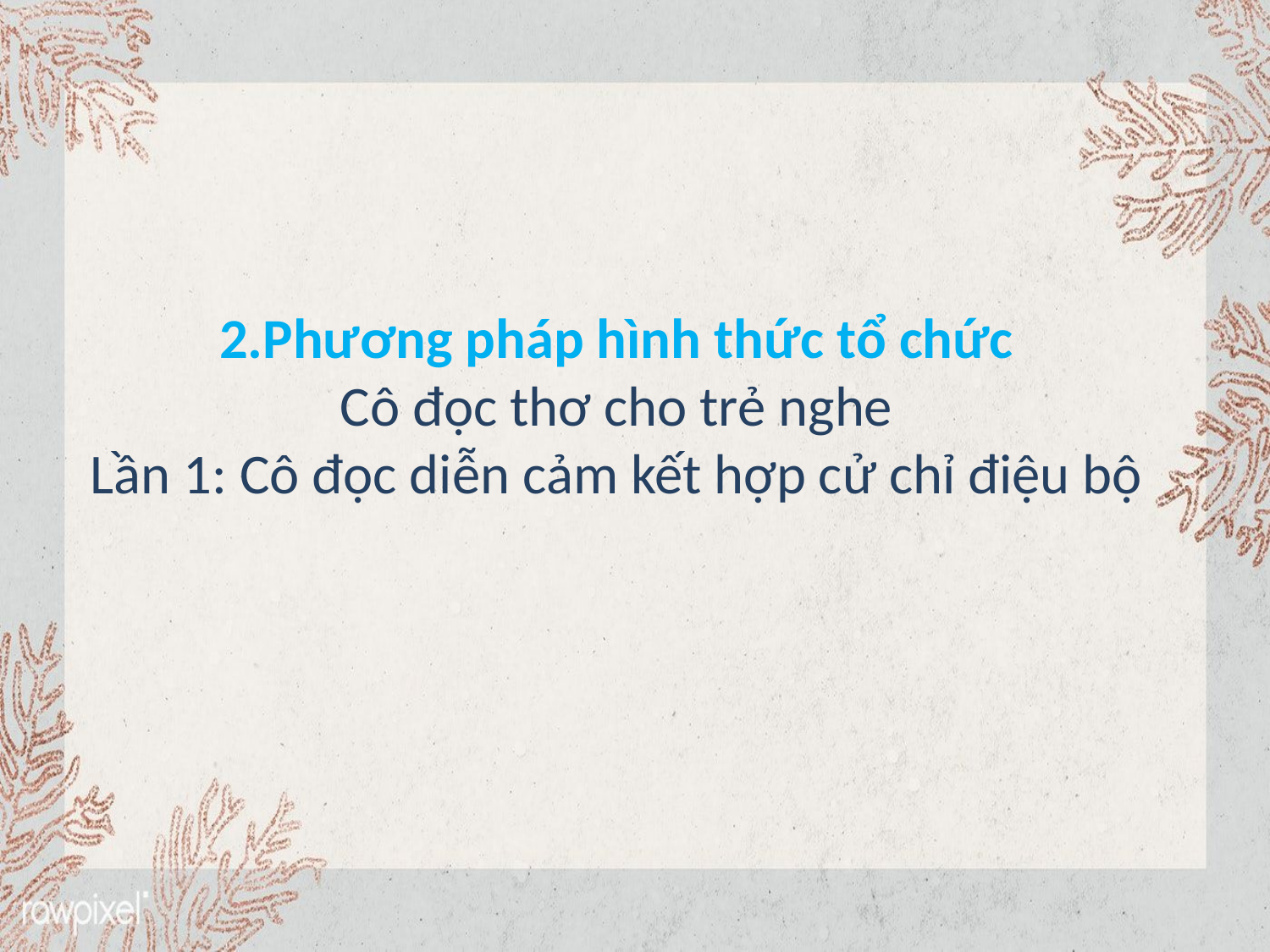

2.Phương pháp hình thức tổ chức
Cô đọc thơ cho trẻ nghe
Lần 1: Cô đọc diễn cảm kết hợp cử chỉ điệu bộ